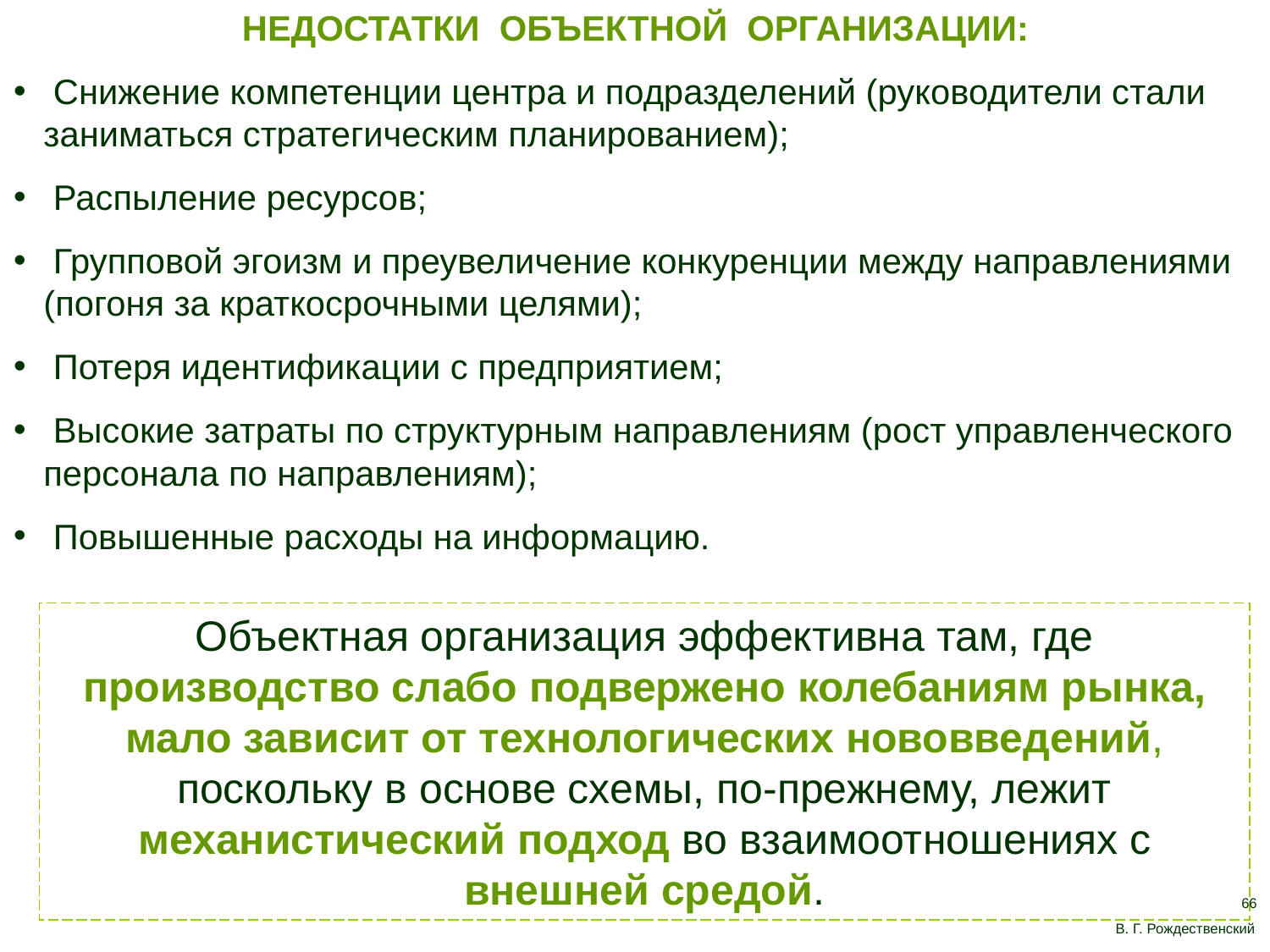

НЕДОСТАТКИ  ОБЪЕКТНОЙ  ОРГАНИЗАЦИИ:

 Снижение компетенции центра и подразделений (руководители стали заниматься стратегическим планированием);

 Распыление ресурсов;

 Групповой эгоизм и преувеличение конкуренции между направлениями (погоня за краткосрочными целями);

 Потеря идентификации с предприятием;

 Высокие затраты по структурным направлениям (рост управленческого персонала по направлениям);

 Повышенные расходы на информацию.

Объектная организация эффективна там, где производство слабо подвержено колебаниям рынка, мало зависит от технологических нововведений, поскольку в основе схемы, по-прежнему, лежит механистический подход во взаимоотношениях с внешней средой.
66
В. Г. Рождественский